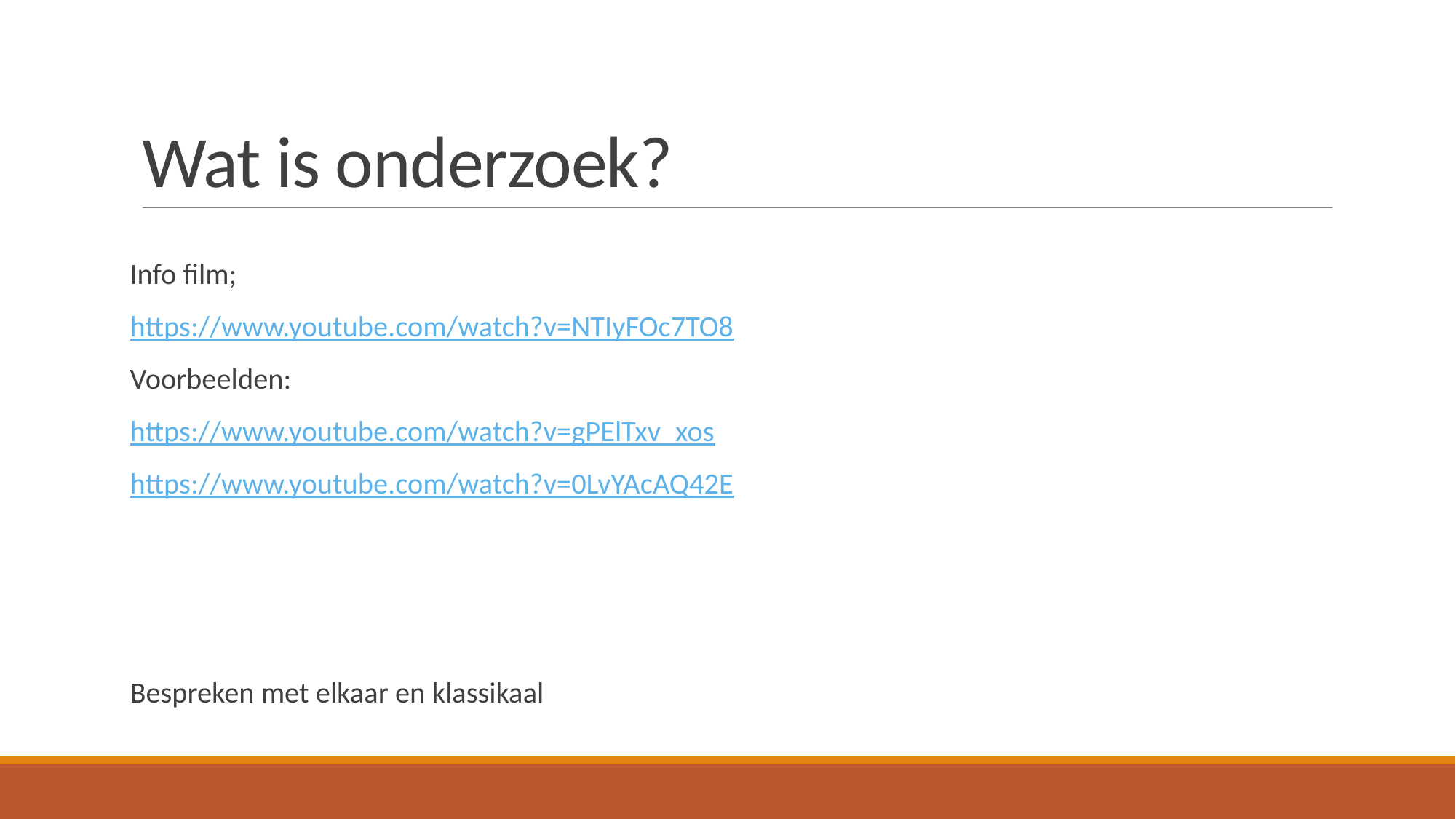

# Wat is onderzoek?

Info film;
https://www.youtube.com/watch?v=NTIyFOc7TO8
Voorbeelden:
https://www.youtube.com/watch?v=gPElTxv_xos
https://www.youtube.com/watch?v=0LvYAcAQ42E

Bespreken met elkaar en klassikaal